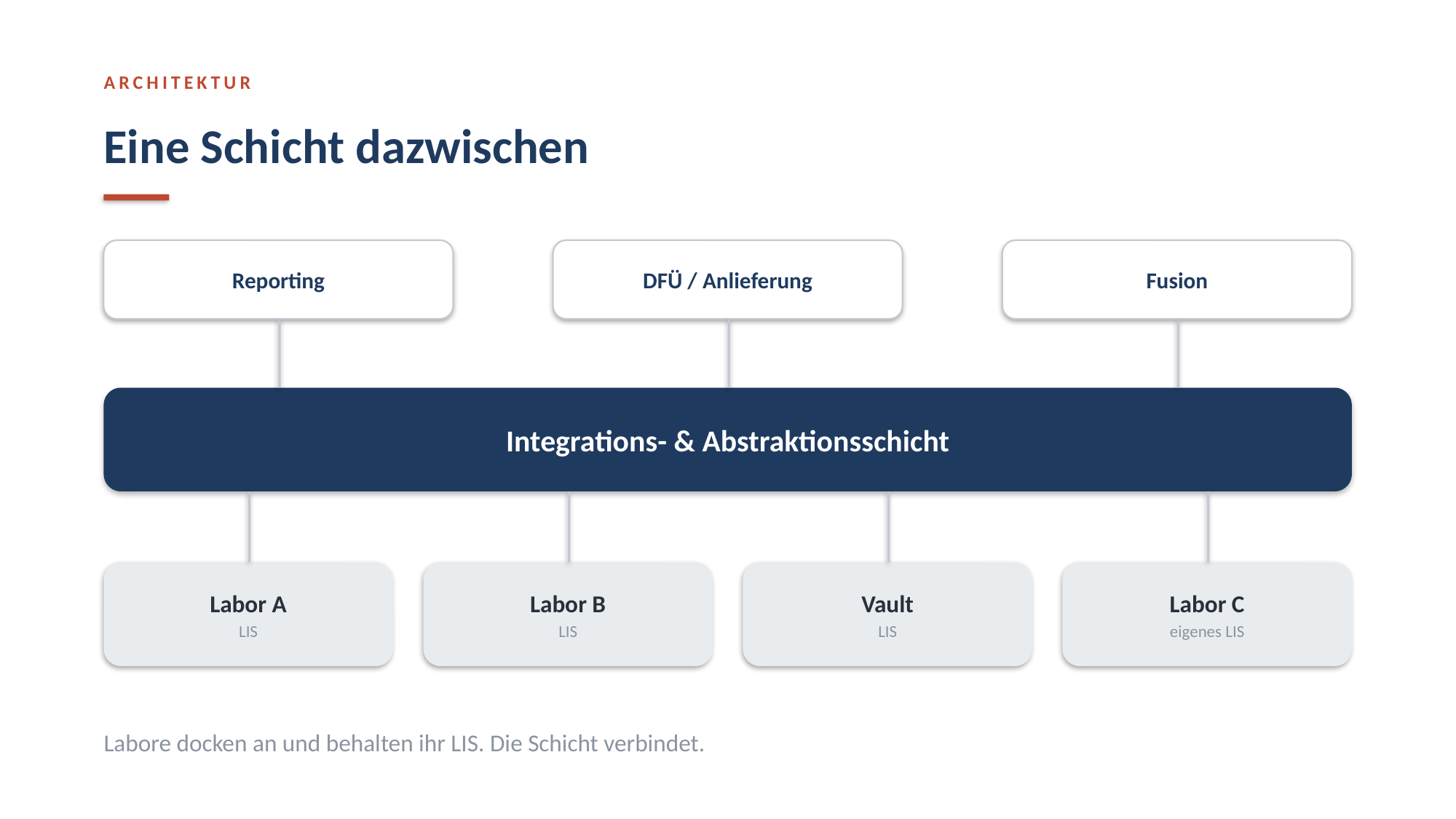

ARCHITEKTUR
Eine Schicht dazwischen

Reporting
DFÜ / Anlieferung
Fusion

Integrations- & Abstraktionsschicht

Labor A
LIS
Labor B
LIS
Vault
LIS
Labor C
eigenes LIS
Labore docken an und behalten ihr LIS. Die Schicht verbindet.